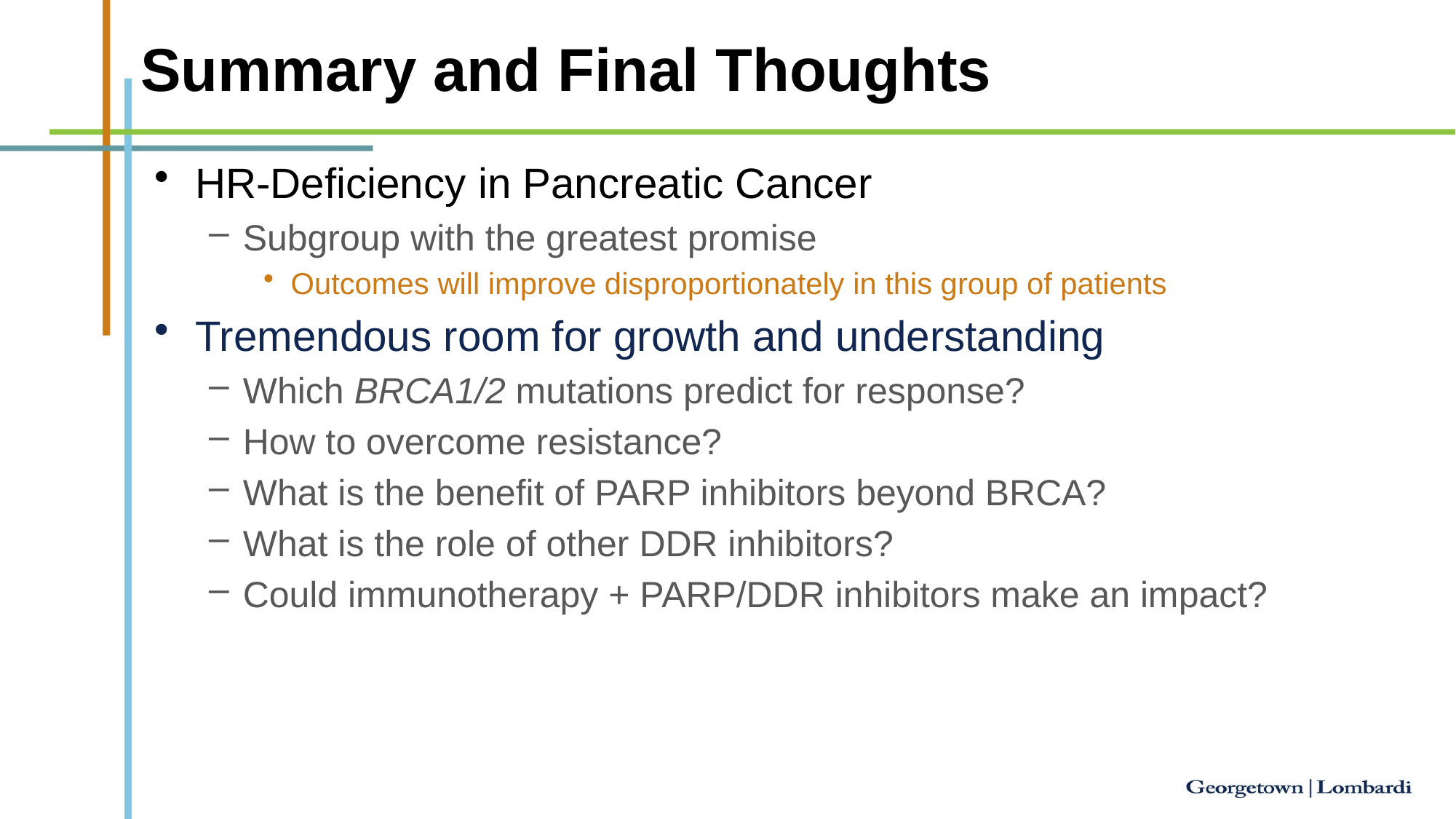

Summary and Final Thoughts
HR-Deficiency in Pancreatic Cancer
Subgroup with the greatest promise
Outcomes will improve disproportionately in this group of patients
Tremendous room for growth and understanding
Which BRCA1/2 mutations predict for response?
How to overcome resistance?
What is the benefit of PARP inhibitors beyond BRCA?
What is the role of other DDR inhibitors?
Could immunotherapy + PARP/DDR inhibitors make an impact?